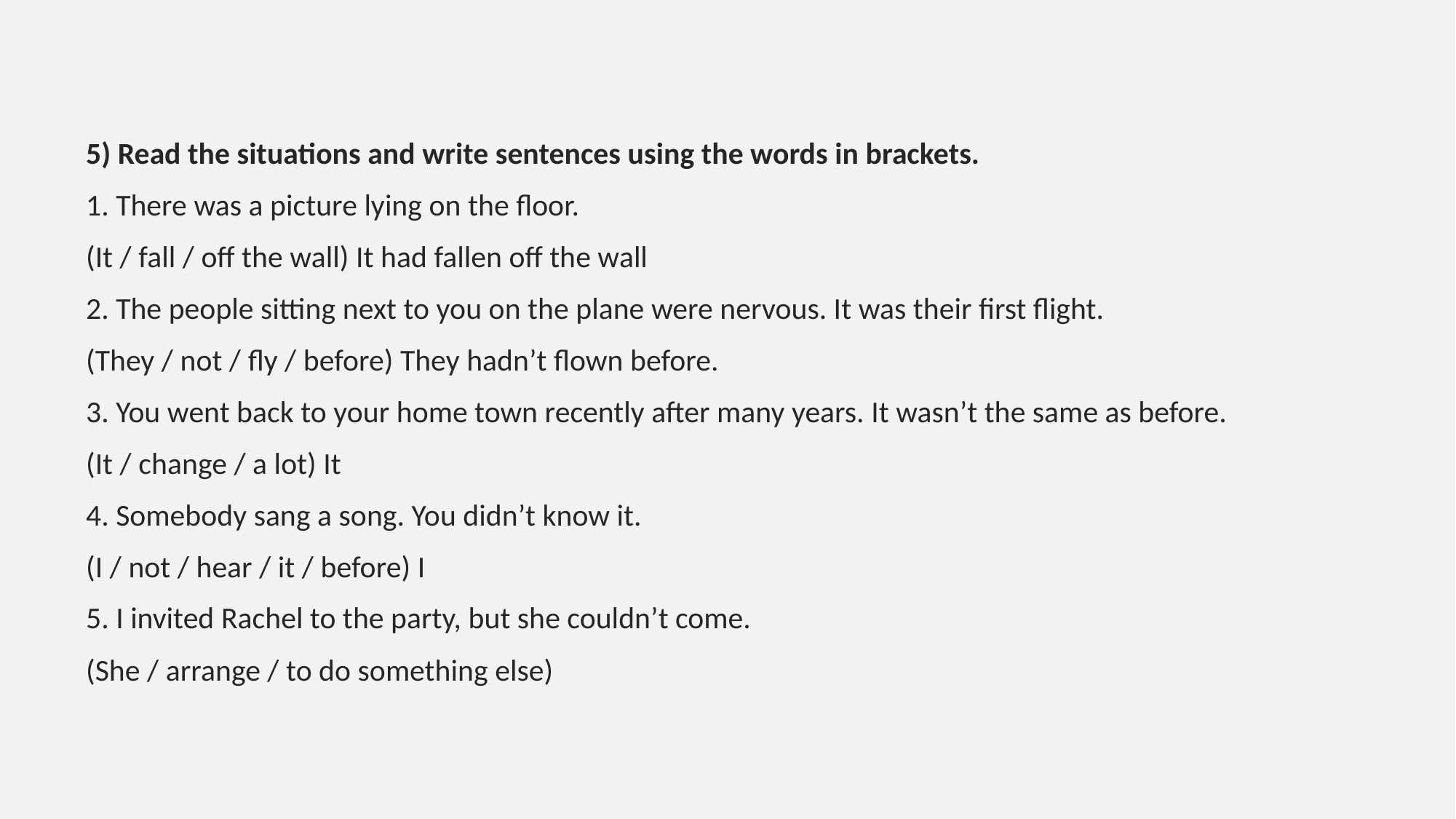

5) Read the situations and write sentences using the words in brackets.
1. There was a picture lying on the floor.
(It / fall / off the wall) It had fallen off the wall
2. The people sitting next to you on the plane were nervous. It was their first flight.
(They / not / fly / before) They hadn’t flown before.
3. You went back to your home town recently after many years. It wasn’t the same as before.
(It / change / a lot) It
4. Somebody sang a song. You didn’t know it.
(I / not / hear / it / before) I
5. I invited Rachel to the party, but she couldn’t come.
(She / arrange / to do something else)